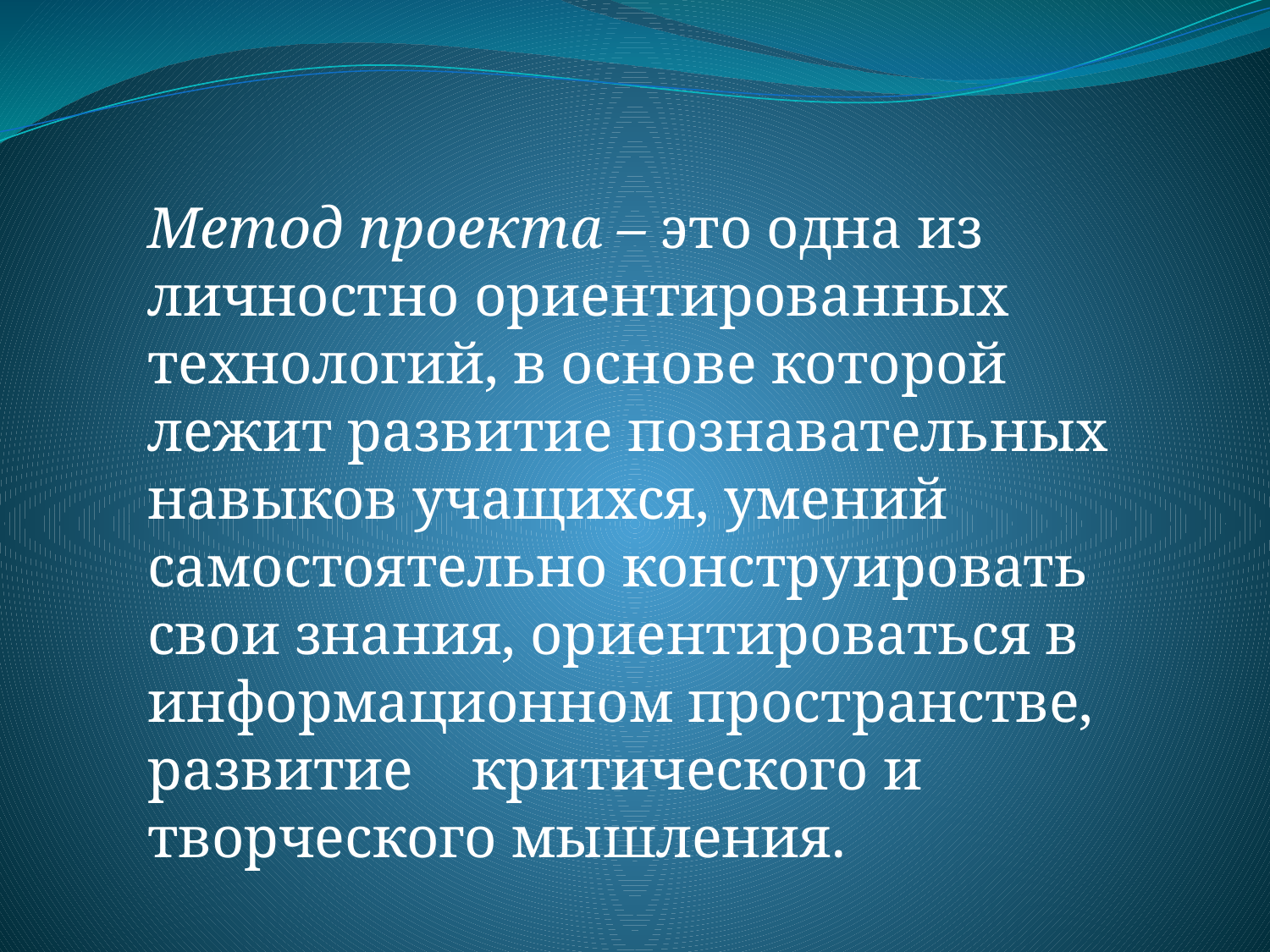

Метод проекта – это одна из личностно ориентированных технологий, в основе которой лежит развитие познавательных навыков учащихся, умений самостоятельно конструировать свои знания, ориентироваться в информационном пространстве, развитие    критического и творческого мышления.